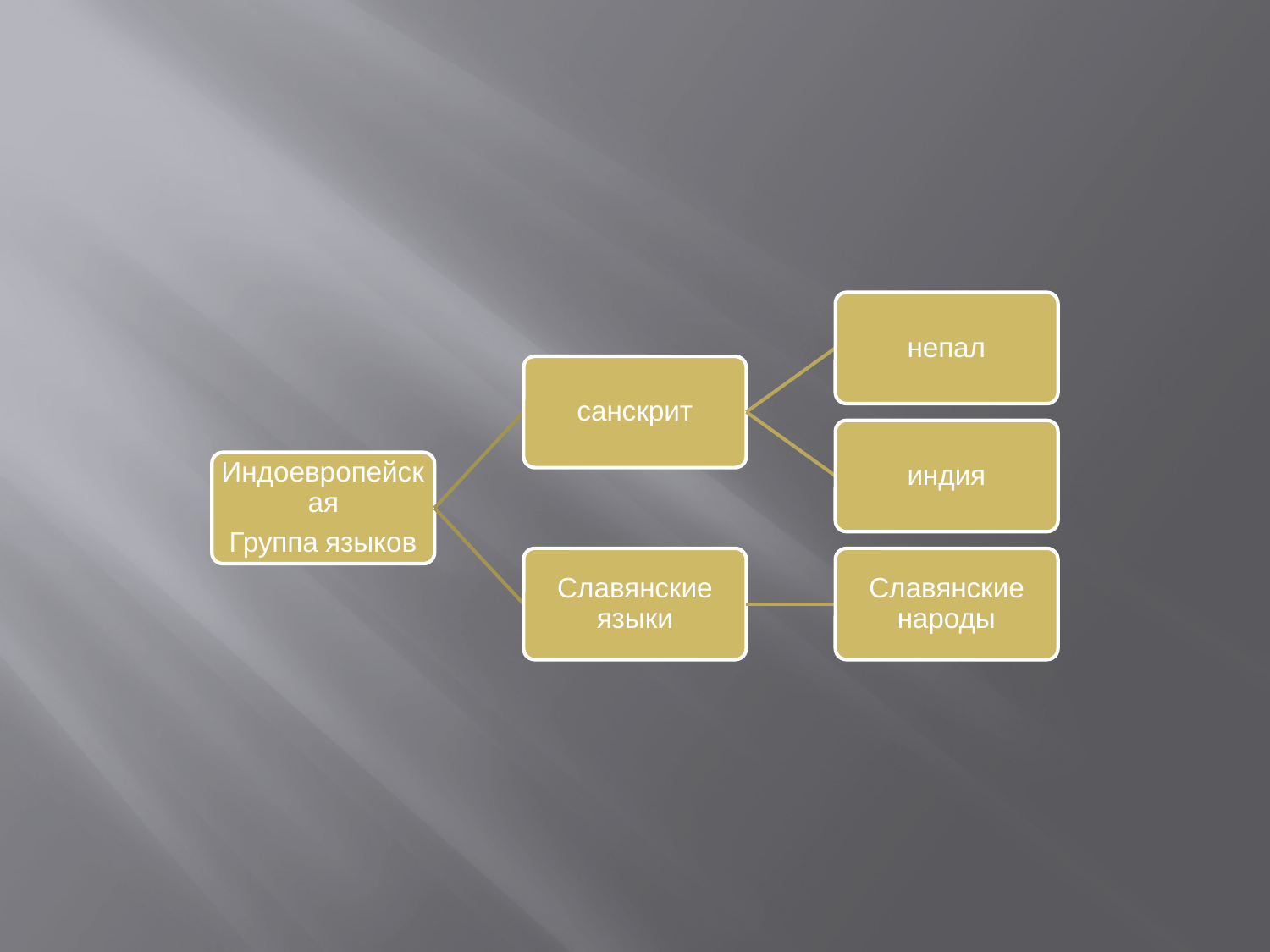

Индоевропейская
Группа языков

санскрит

непал

индия

Славянские языки

Славянские народы